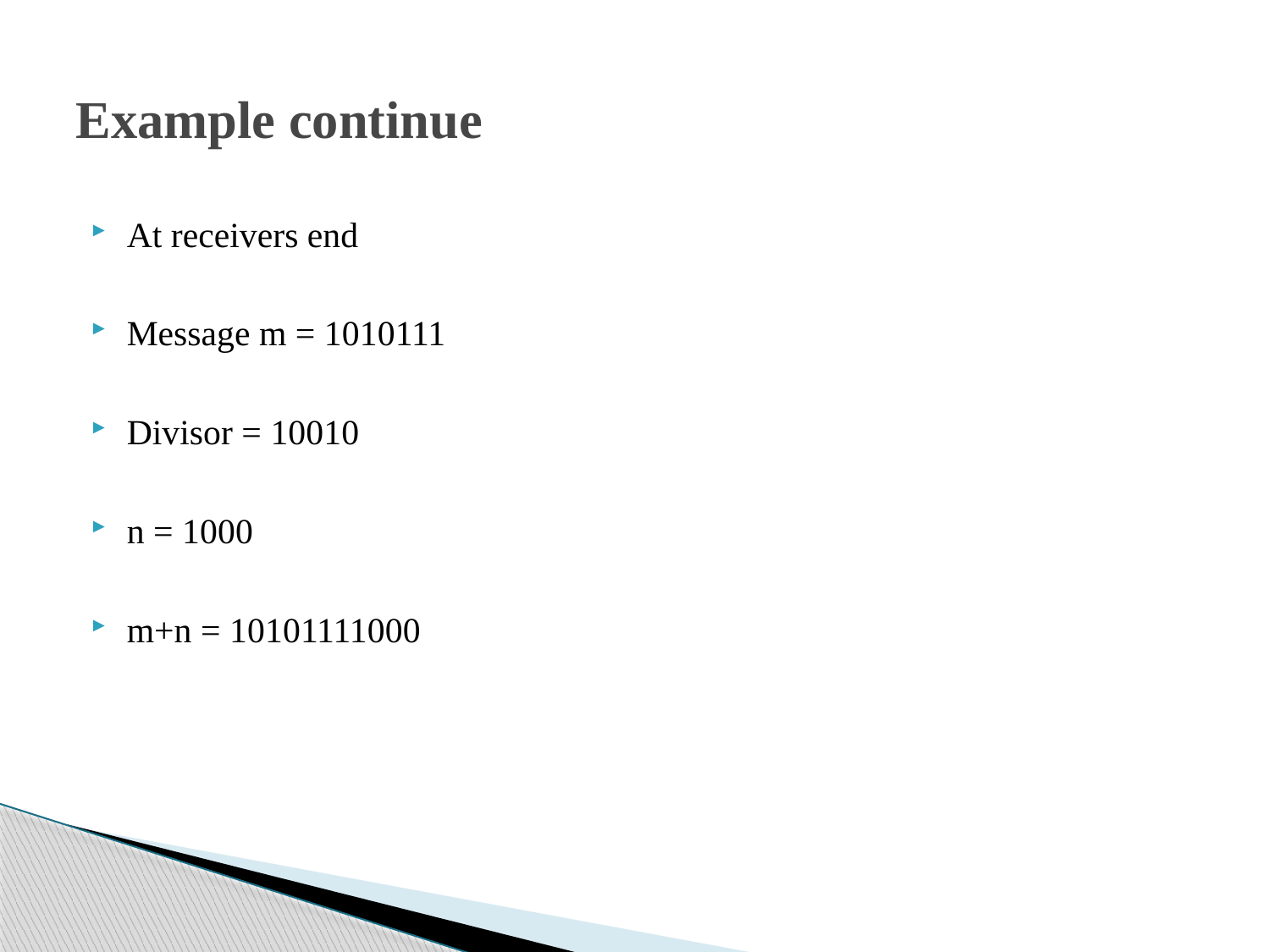

# Example continue
At receivers end

Message m = 1010111

Divisor = 10010

n = 1000

m+n = 10101111000